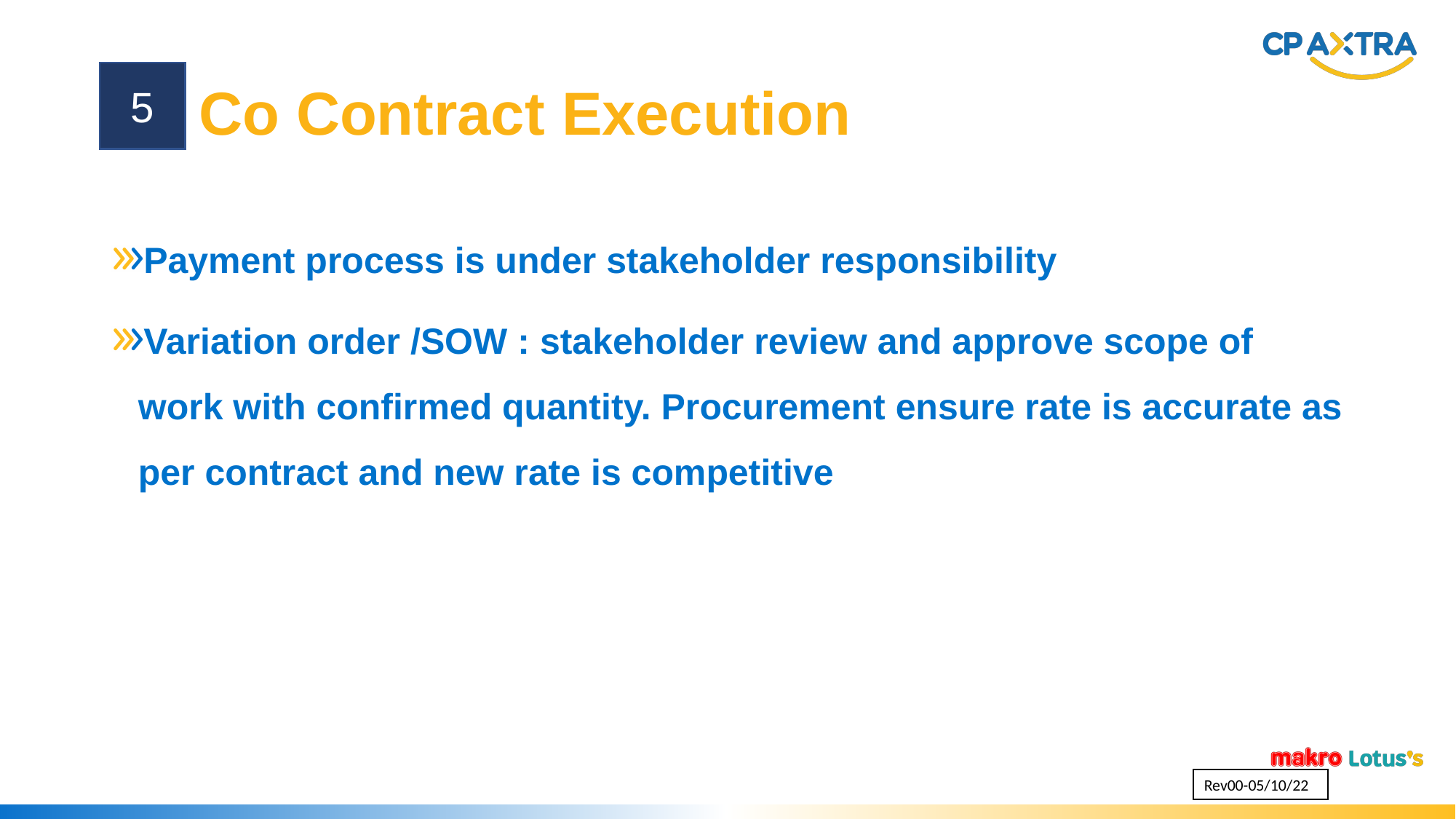

Co Contract Execution
5
Payment process is under stakeholder responsibility
Variation order /SOW : stakeholder review and approve scope of work with confirmed quantity. Procurement ensure rate is accurate as per contract and new rate is competitive

Rev00-05/10/22